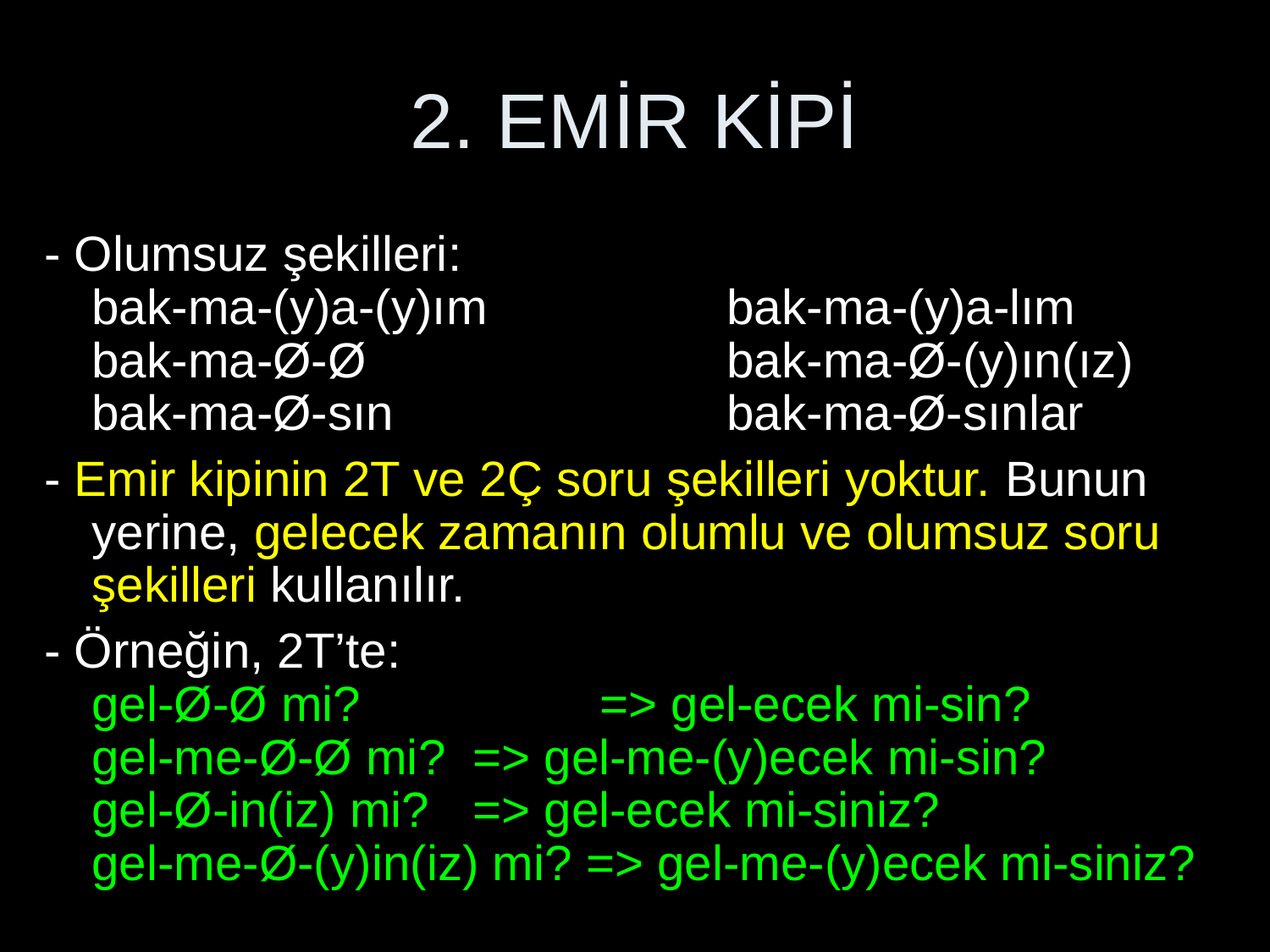

# 2. EMİR KİPİ
- Olumsuz şekilleri:
bak-ma-(y)a-(y)ım		bak-ma-(y)a-lım
bak-ma-Ø-Ø			bak-ma-Ø-(y)ın(ız)
bak-ma-Ø-sın			bak-ma-Ø-sınlar
- Emir kipinin 2T ve 2Ç soru şekilleri yoktur. Bunun yerine, gelecek zamanın olumlu ve olumsuz soru şekilleri kullanılır.
- Örneğin, 2T’te:
gel-Ø-Ø mi?		=> gel-ecek mi-sin?
gel-me-Ø-Ø mi?	=> gel-me-(y)ecek mi-sin?
gel-Ø-in(iz) mi?	=> gel-ecek mi-siniz?
gel-me-Ø-(y)in(iz) mi? => gel-me-(y)ecek mi-siniz?